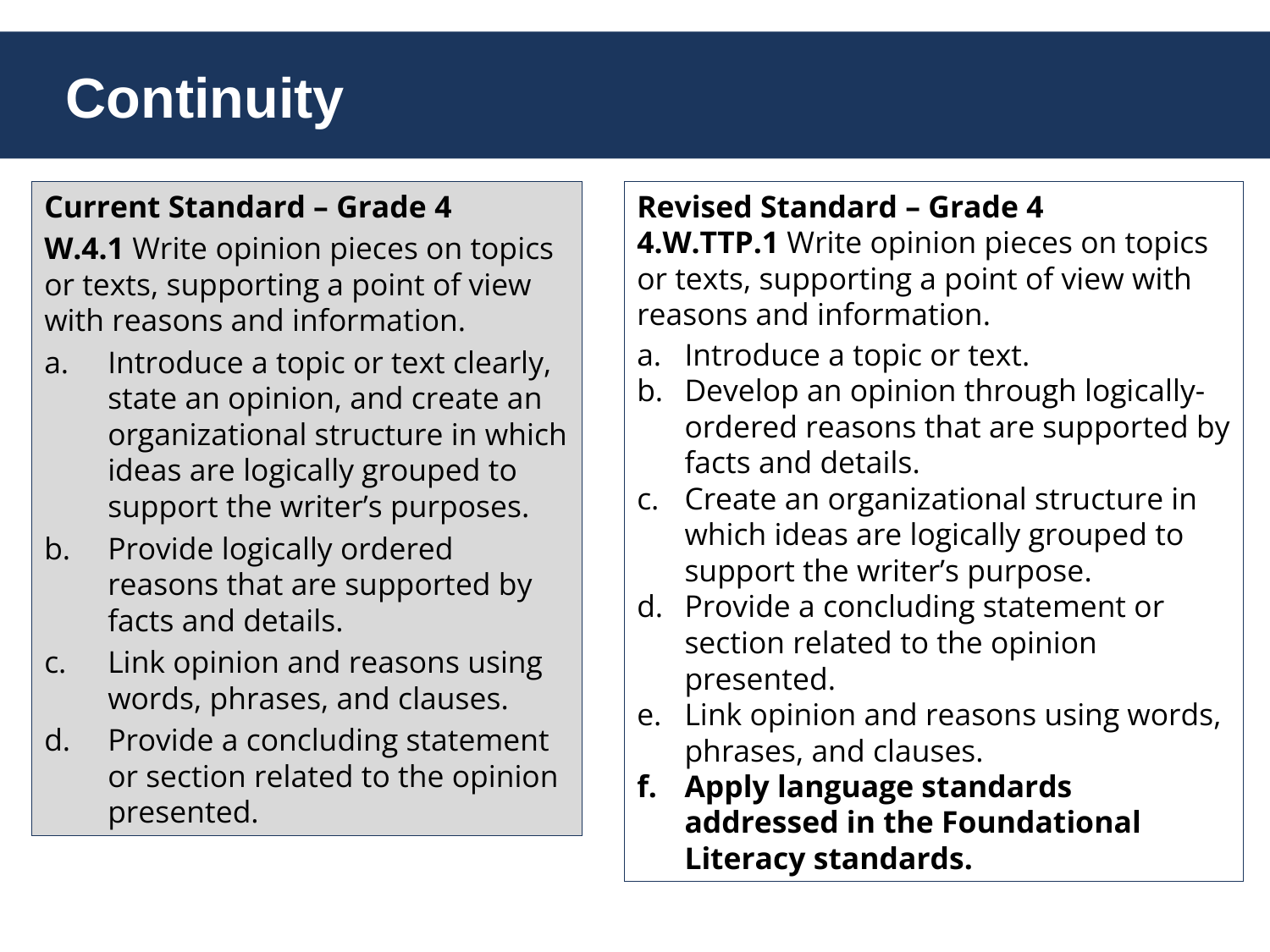

# Continuity
Current Standard – Grade 4
W.4.1 Write opinion pieces on topics or texts, supporting a point of view with reasons and information.
Introduce a topic or text clearly, state an opinion, and create an organizational structure in which ideas are logically grouped to support the writer’s purposes.
Provide logically ordered reasons that are supported by facts and details.
Link opinion and reasons using words, phrases, and clauses.
Provide a concluding statement or section related to the opinion presented.
Revised Standard – Grade 4
4.W.TTP.1 Write opinion pieces on topics or texts, supporting a point of view with reasons and information.

Introduce a topic or text.
Develop an opinion through logically-ordered reasons that are supported by facts and details.
Create an organizational structure in which ideas are logically grouped to support the writer’s purpose.
Provide a concluding statement or section related to the opinion presented.
Link opinion and reasons using words, phrases, and clauses.
Apply language standards addressed in the Foundational Literacy standards.